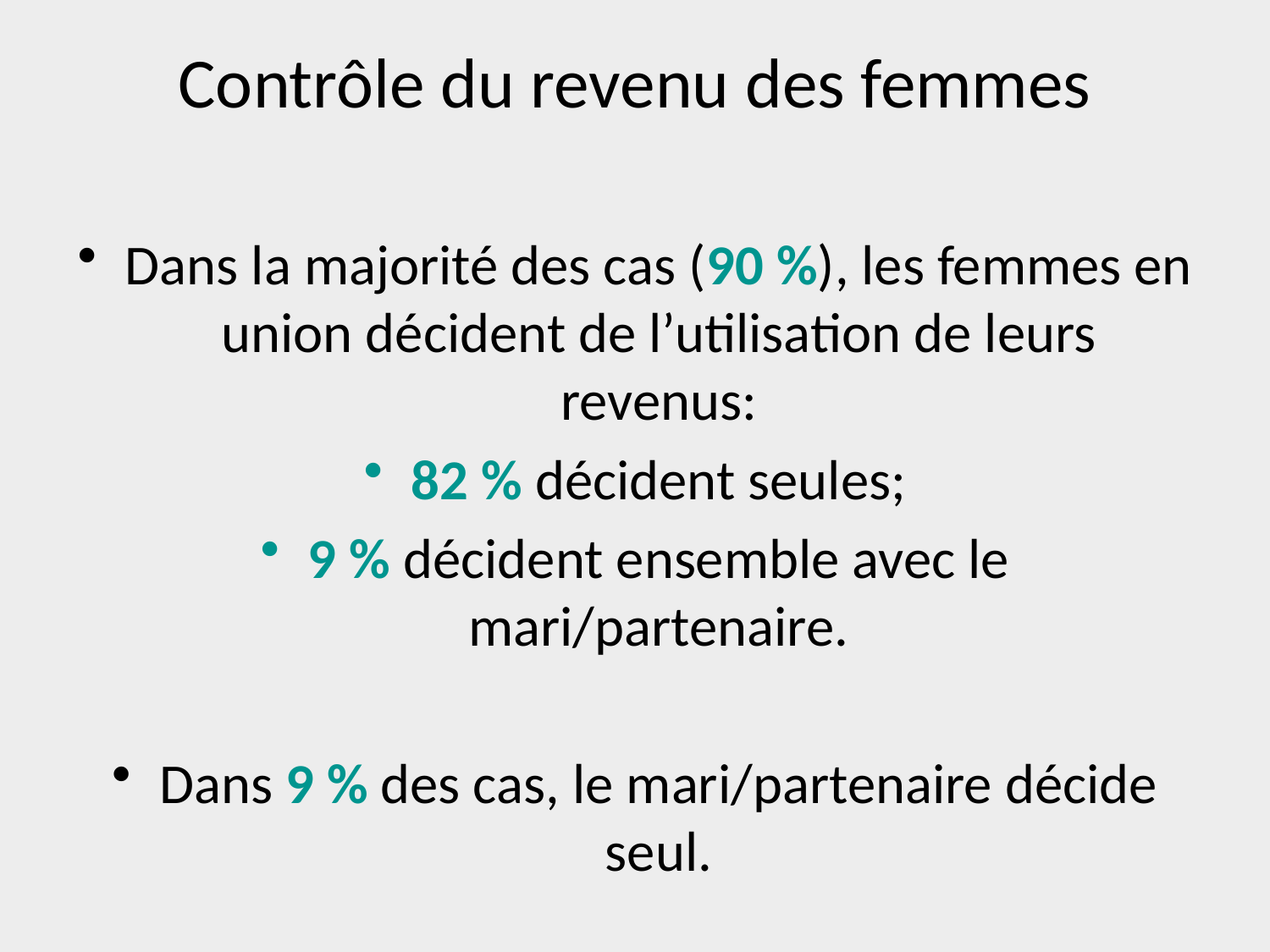

# Contrôle du revenu des femmes
Dans la majorité des cas (90 %), les femmes en union décident de l’utilisation de leurs revenus:
82 % décident seules;
9 % décident ensemble avec le mari/partenaire.

Dans 9 % des cas, le mari/partenaire décide seul.